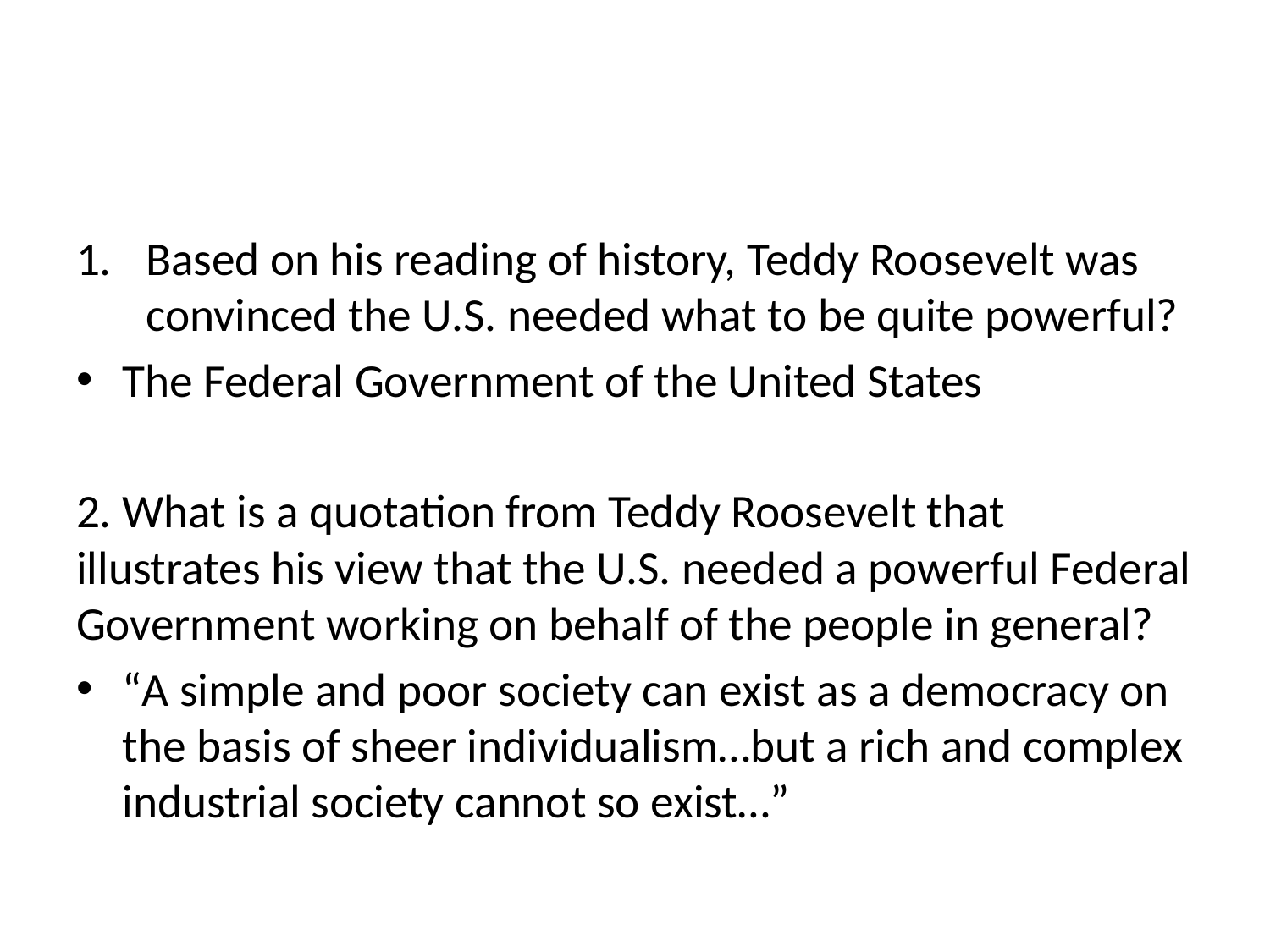

#
Based on his reading of history, Teddy Roosevelt was convinced the U.S. needed what to be quite powerful?
The Federal Government of the United States

2. What is a quotation from Teddy Roosevelt that illustrates his view that the U.S. needed a powerful Federal Government working on behalf of the people in general?
“A simple and poor society can exist as a democracy on the basis of sheer individualism…but a rich and complex industrial society cannot so exist…”